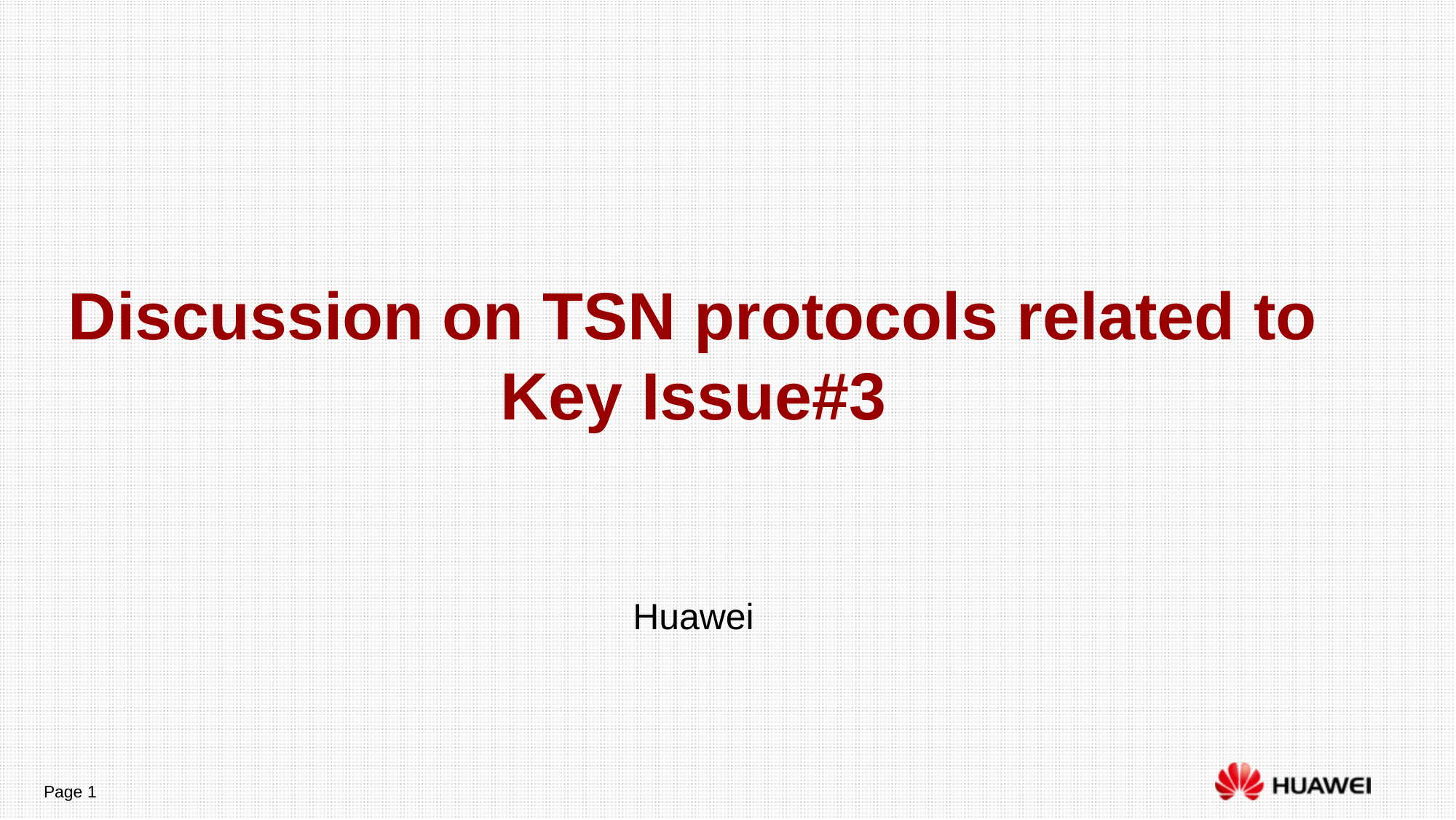

# Discussion on TSN protocols related to Key Issue#3 Huawei